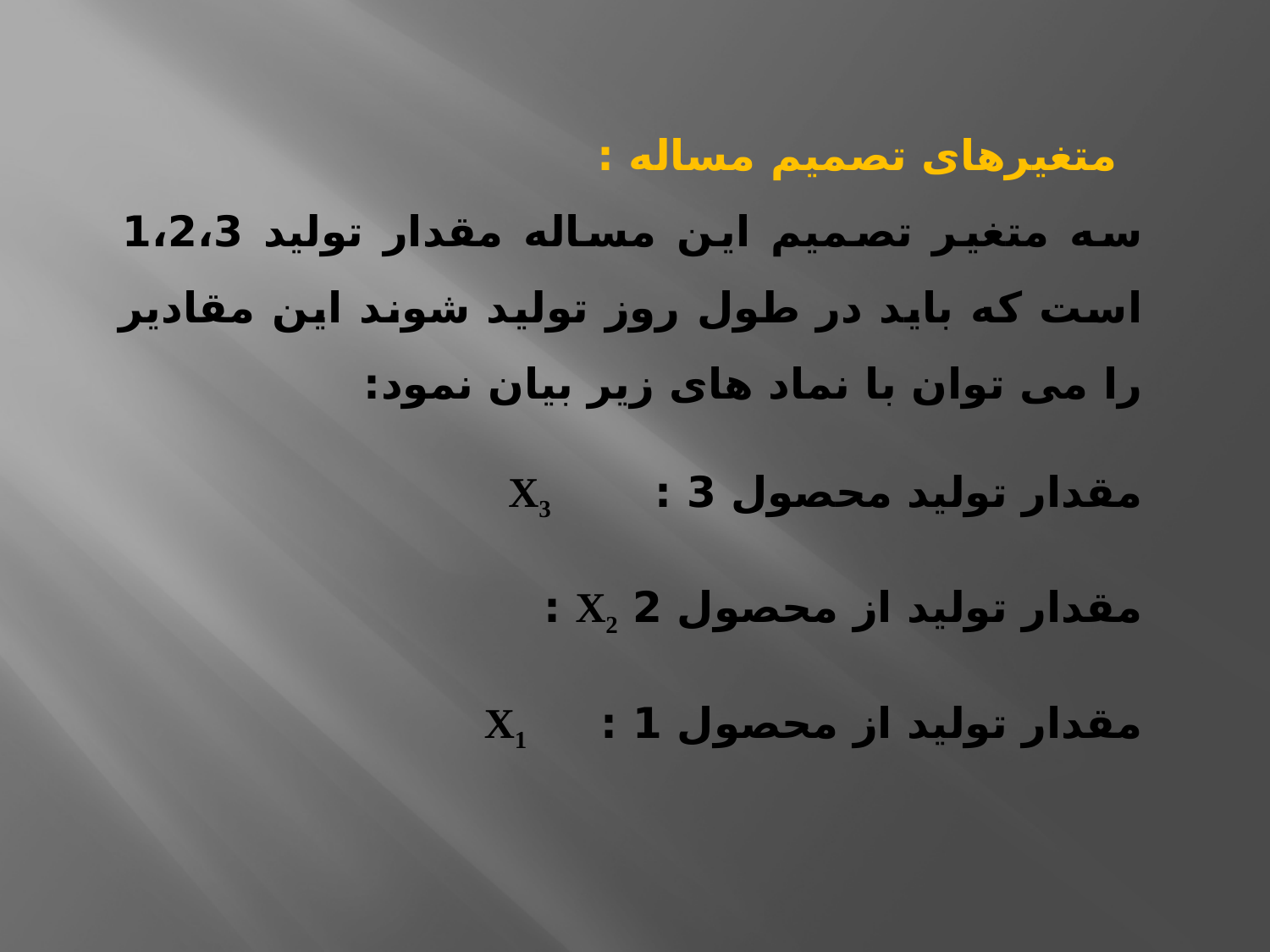

متغیرهای تصمیم مساله :
سه متغیر تصمیم این مساله مقدار تولید 1،2،3 است که باید در طول روز تولید شوند این مقادیر را می توان با نماد های زیر بیان نمود:
مقدار تولید محصول 3 :       X3
مقدار تولید از محصول 2 X2 :
مقدار تولید از محصول 1 :     X1